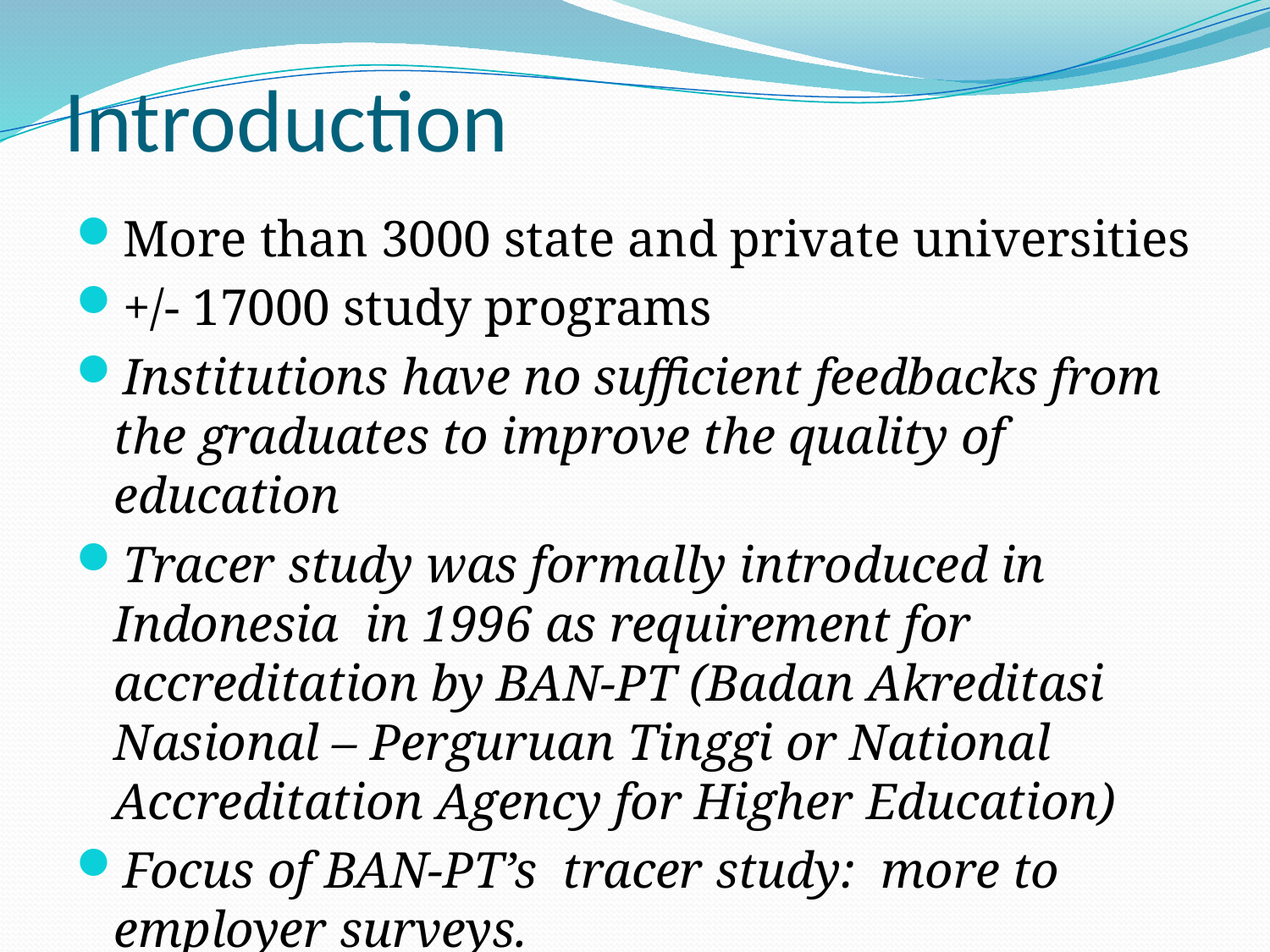

# Introduction
More than 3000 state and private universities
+/- 17000 study programs
Institutions have no sufficient feedbacks from the graduates to improve the quality of education
Tracer study was formally introduced in Indonesia  in 1996 as requirement for accreditation by BAN-PT (Badan Akreditasi Nasional – Perguruan Tinggi or National Accreditation Agency for Higher Education)
Focus of BAN-PT’s  tracer study:  more to employer surveys.